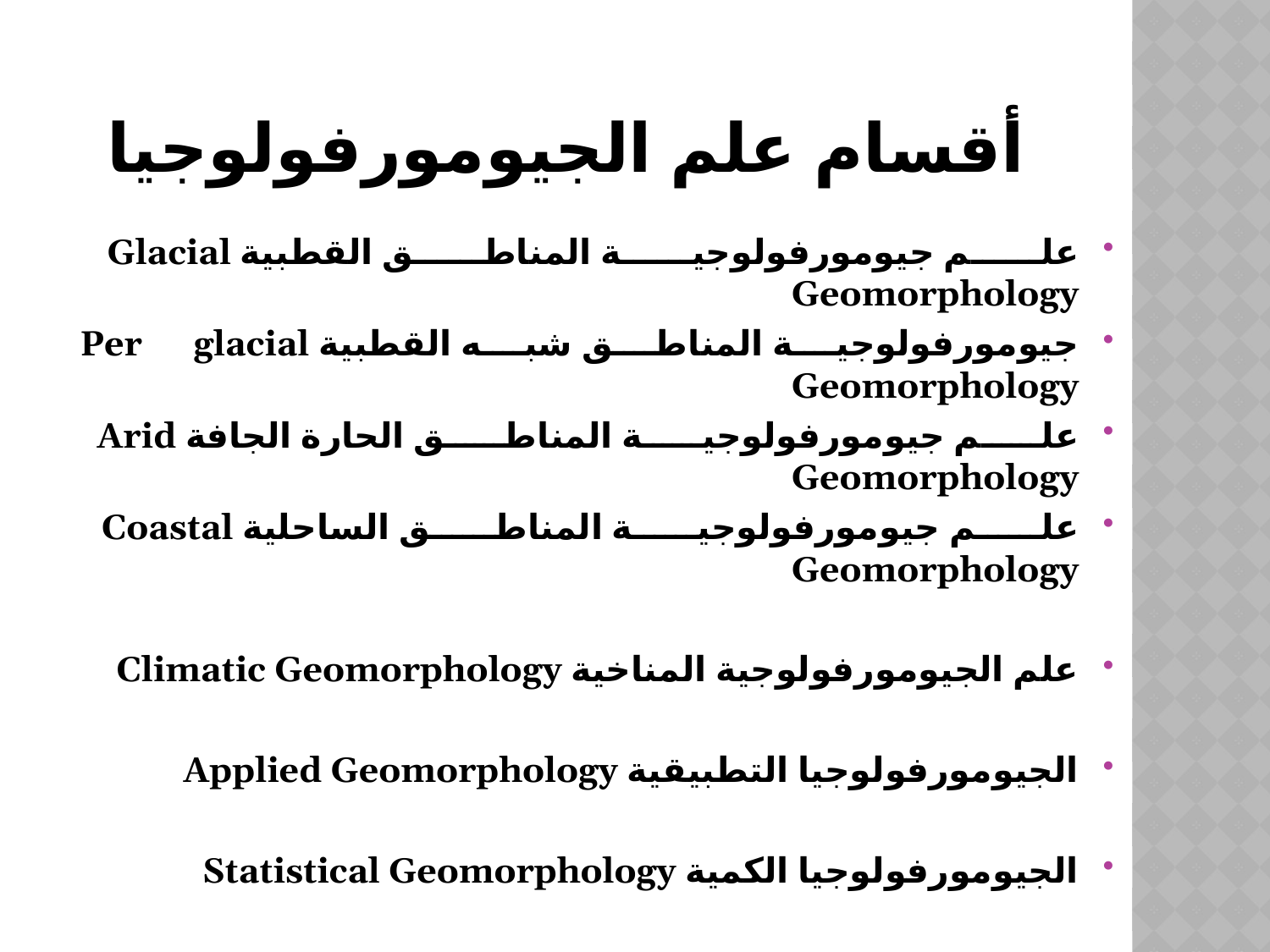

# أقسام علم الجيومورفولوجيا
علم جيومورفولوجية المناطق القطبية Glacial Geomorphology
جيومورفولوجية المناطق شبه القطبية Per glacial Geomorphology
علم جيومورفولوجية المناطق الحارة الجافة Arid Geomorphology
علم جيومورفولوجية المناطق الساحلية Coastal Geomorphology

علم الجيومورفولوجية المناخية Climatic Geomorphology

الجيومورفولوجيا التطبيقية Applied Geomorphology

الجيومورفولوجيا الكمية Statistical Geomorphology